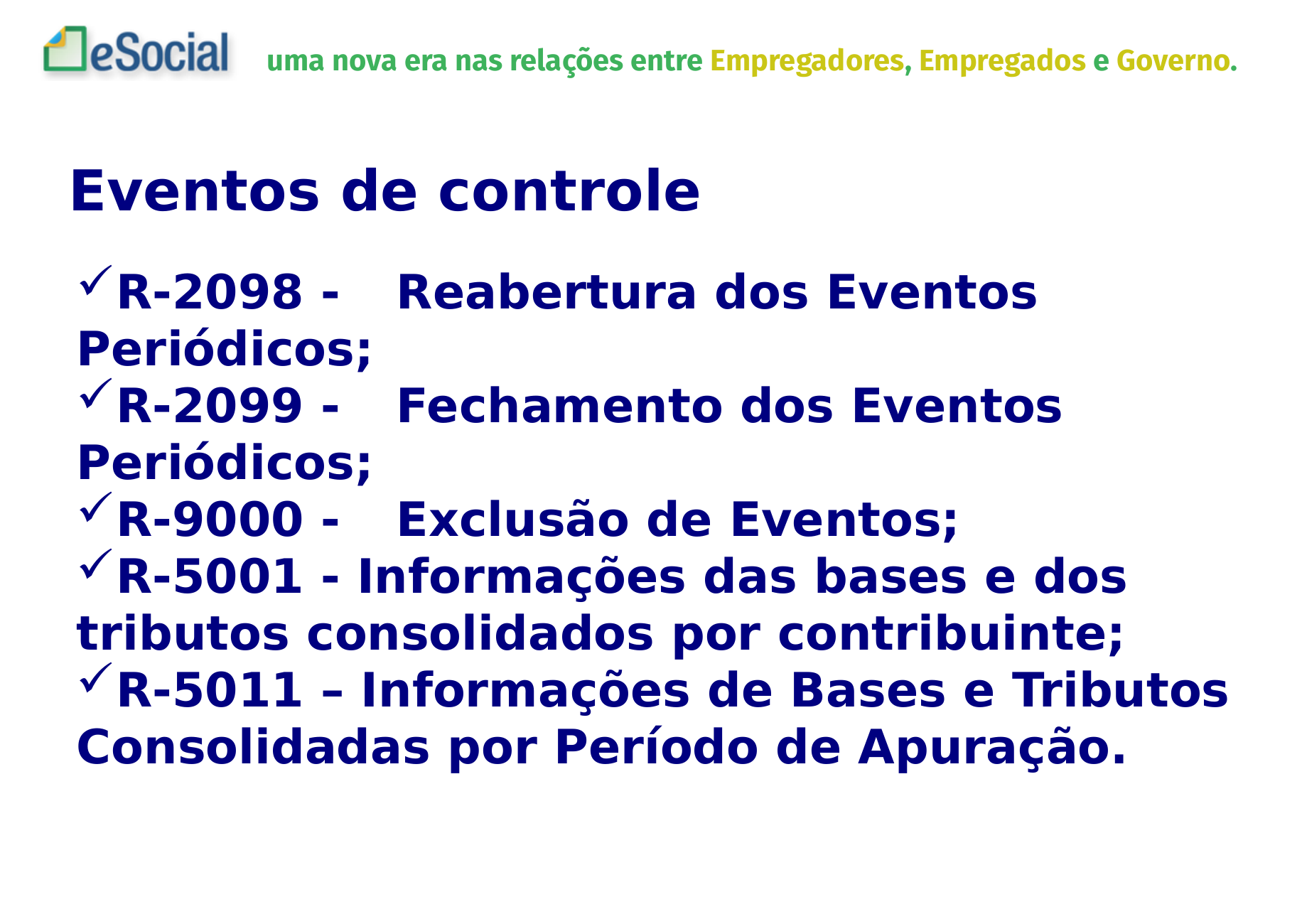

Eventos de controle
R-2098 -	Reabertura dos Eventos Periódicos;
R-2099 -	Fechamento dos Eventos Periódicos;
R-9000 -	Exclusão de Eventos;
R-5001 - Informações das bases e dos tributos consolidados por contribuinte;
R-5011 – Informações de Bases e Tributos Consolidadas por Período de Apuração.